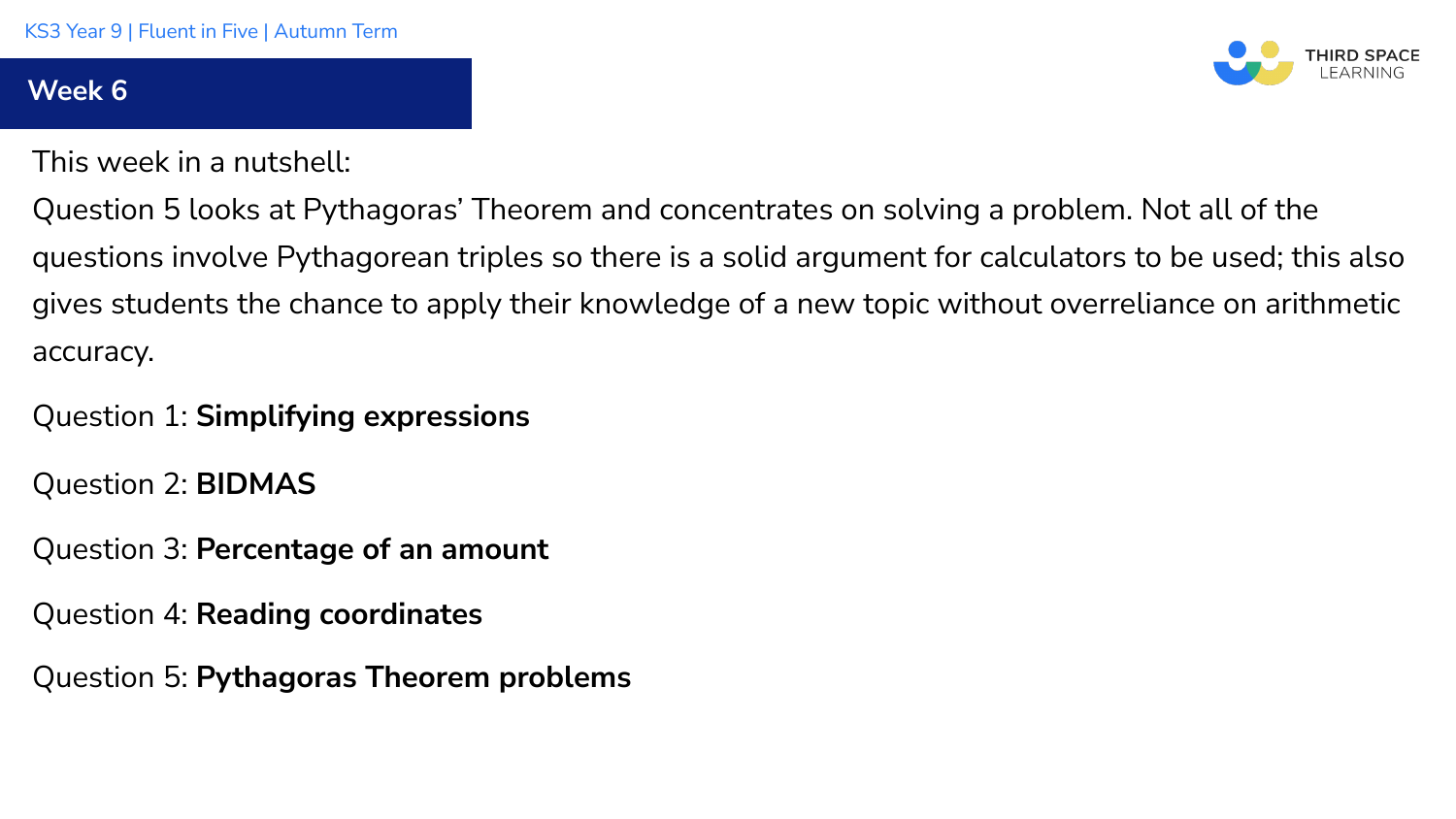

Week 6
| This week in a nutshell: Question 5 looks at Pythagoras’ Theorem and concentrates on solving a problem. Not all of the questions involve Pythagorean triples so there is a solid argument for calculators to be used; this also gives students the chance to apply their knowledge of a new topic without overreliance on arithmetic accuracy. |
| --- |
| Question 1: Simplifying expressions |
| Question 2: BIDMAS |
| Question 3: Percentage of an amount |
| Question 4: Reading coordinates |
| Question 5: Pythagoras Theorem problems |